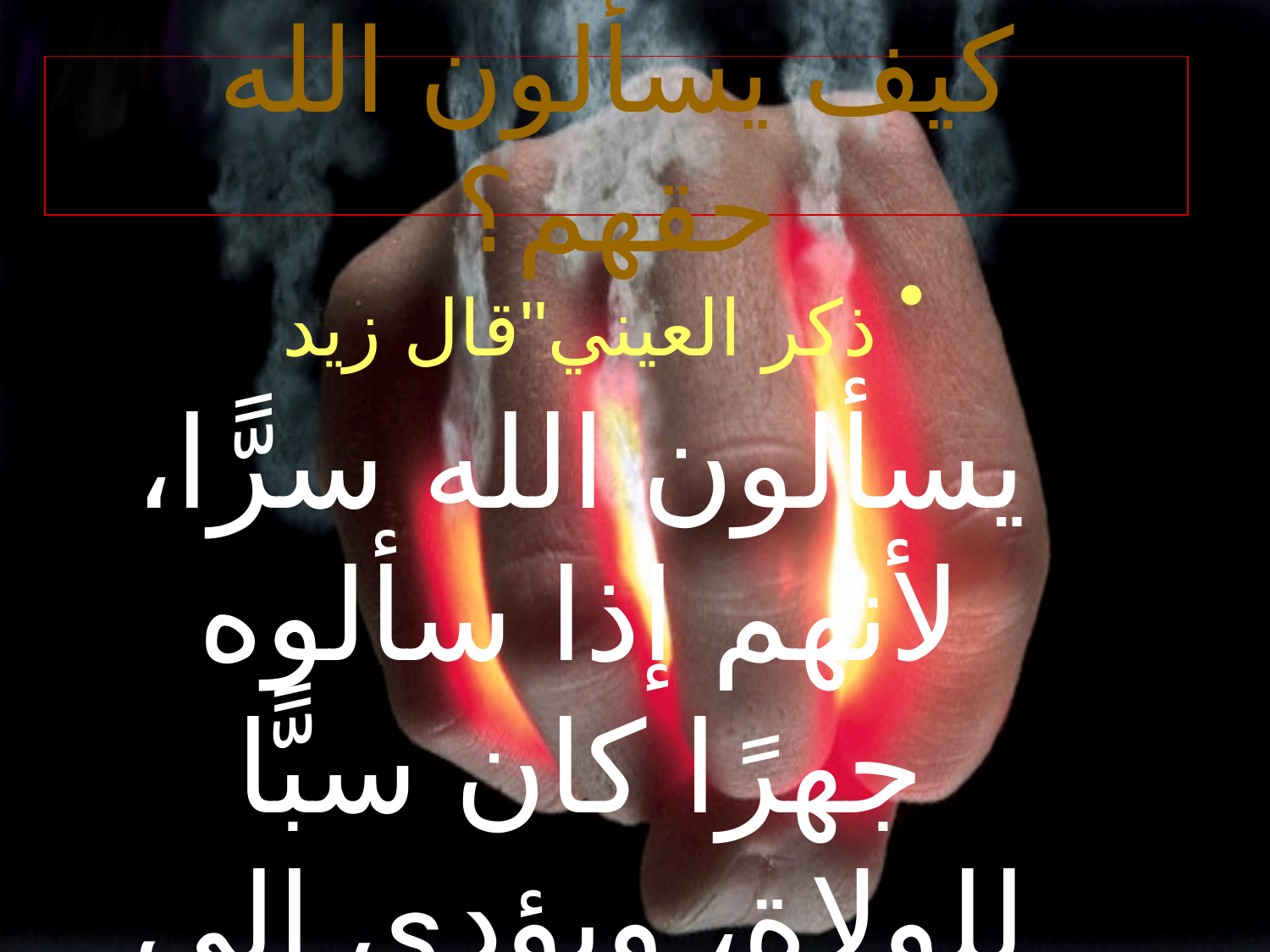

# كيف يسألون الله حقهم؟
ذكر العيني"قال زيد يسألون الله سرًّا، لأنهم إذا سألوه جهرًا كان سبًّا للولاة، ويؤدي إلى الفتنة“